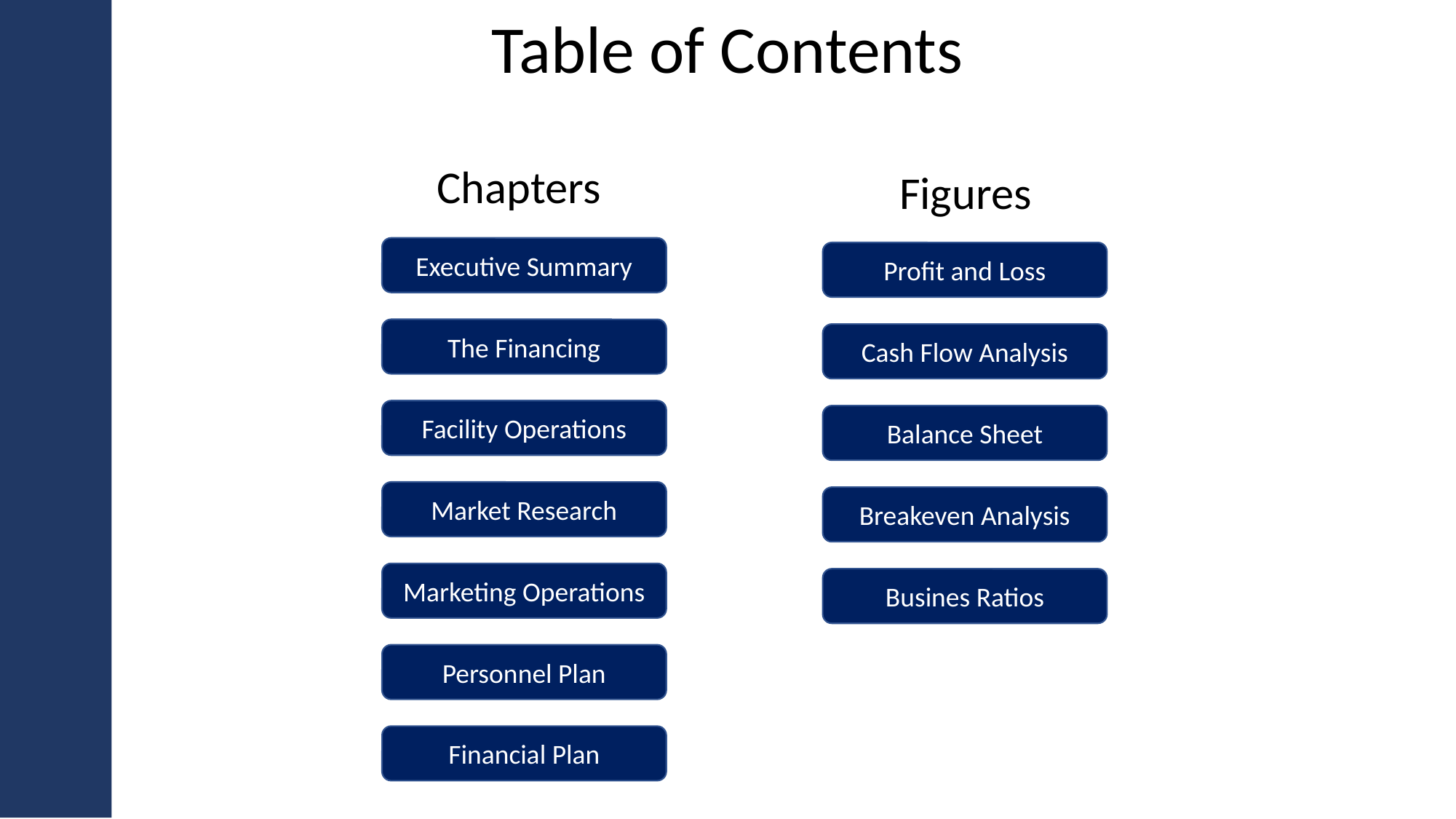

# Table of Contents
Chapters
Figures
Executive Summary
Profit and Loss
The Financing
Cash Flow Analysis
Facility Operations
Balance Sheet
Market Research
Breakeven Analysis
Marketing Operations
Busines Ratios
Personnel Plan
Financial Plan